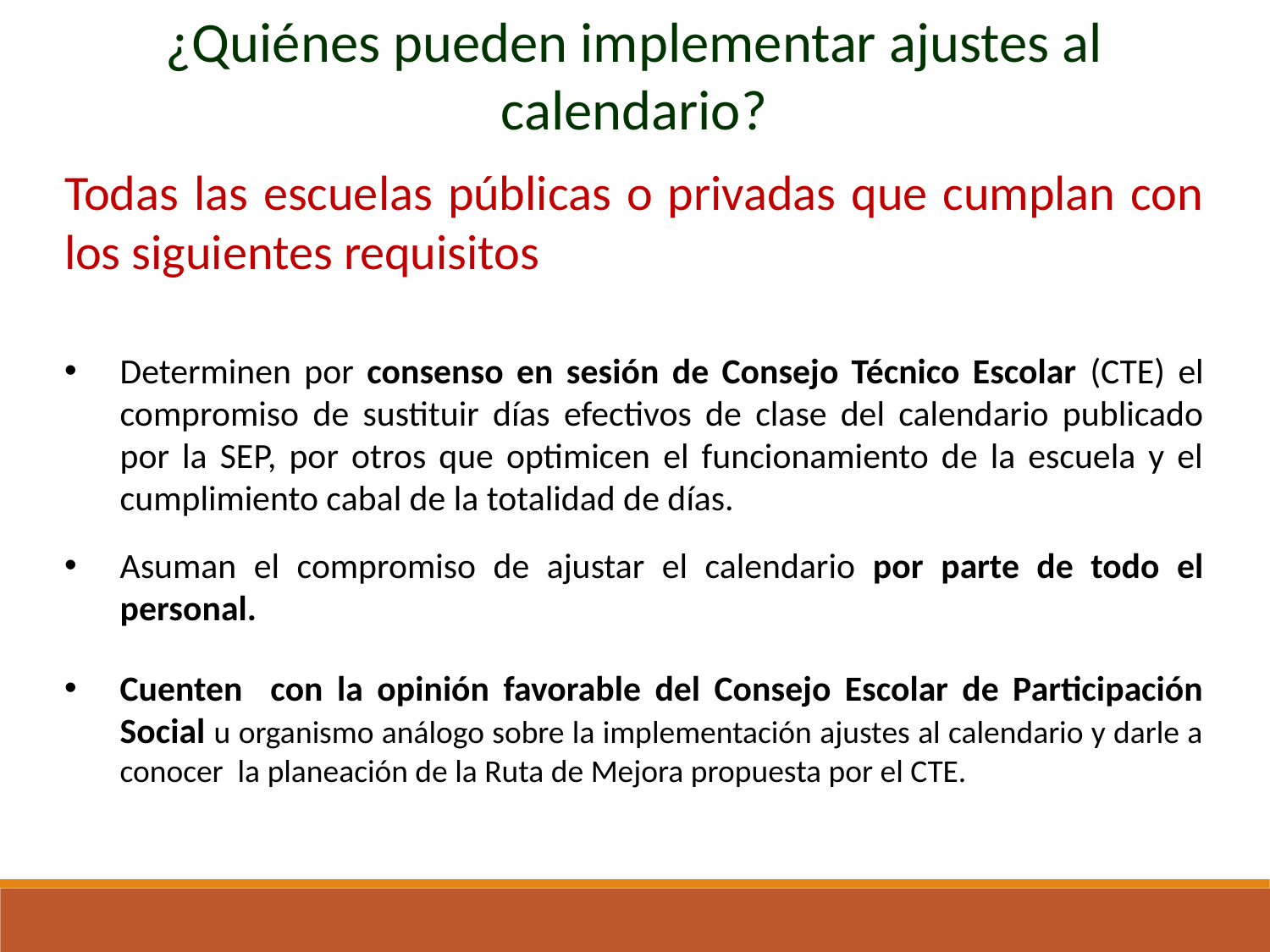

¿Quiénes pueden implementar ajustes al calendario?

Todas las escuelas públicas o privadas que cumplan con los siguientes requisitos

Determinen por consenso en sesión de Consejo Técnico Escolar (CTE) el compromiso de sustituir días efectivos de clase del calendario publicado por la SEP, por otros que optimicen el funcionamiento de la escuela y el cumplimiento cabal de la totalidad de días.

Asuman el compromiso de ajustar el calendario por parte de todo el personal.

Cuenten  con la opinión favorable del Consejo Escolar de Participación Social u organismo análogo sobre la implementación ajustes al calendario y darle a conocer  la planeación de la Ruta de Mejora propuesta por el CTE.